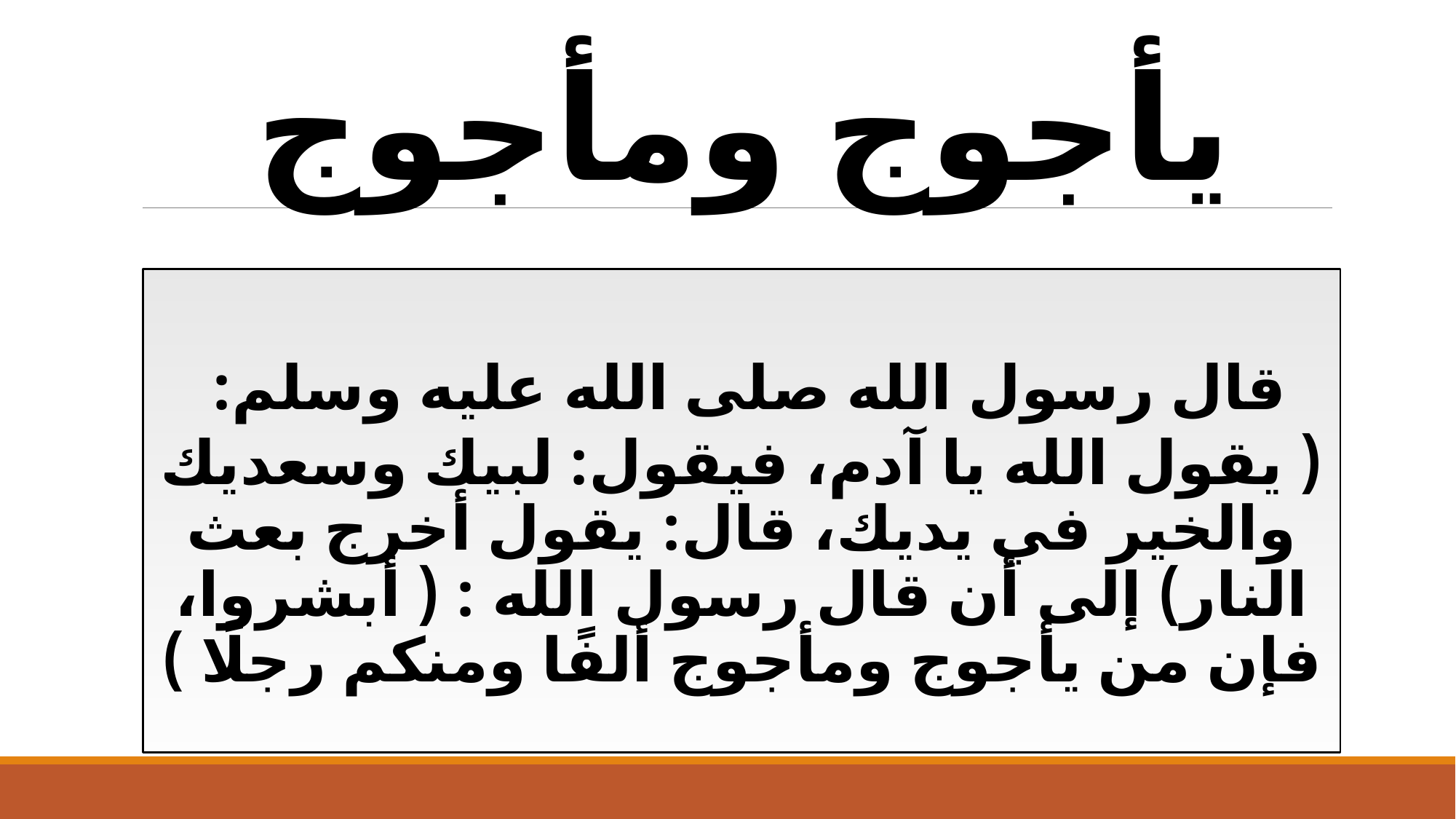

# يأجوج ومأجوج

قال رسول الله صلى الله عليه وسلم:
( يقول الله يا آدم، فيقول: لبيك وسعديك والخير في يديك، قال: يقول أخرج بعث النار) إلى أن قال رسول الله : ( أبشروا، فإن من يأجوج ومأجوج ألفًا ومنكم رجلًا )